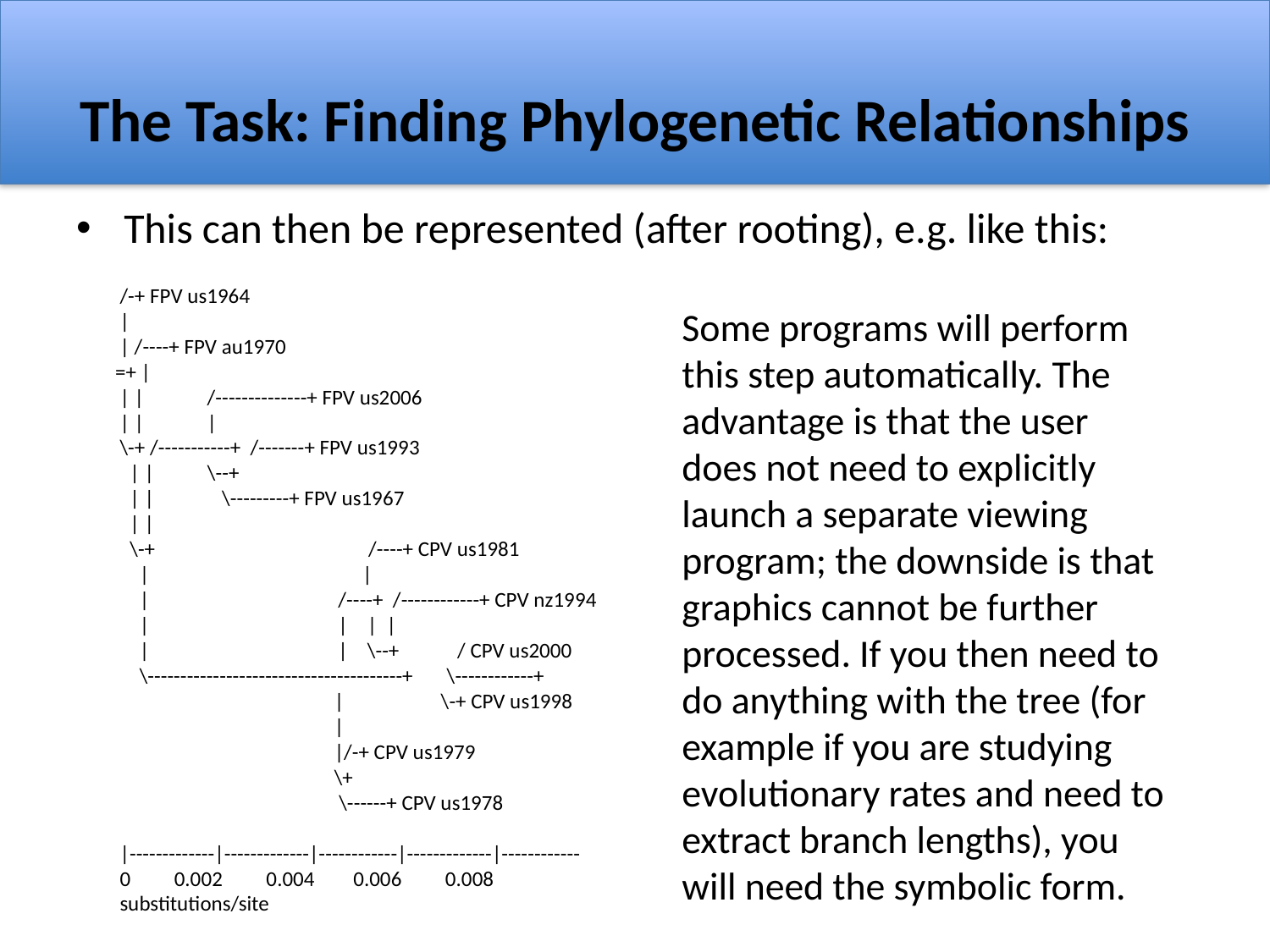

# The Task: Finding Phylogenetic Relationships
This can then be represented (after rooting), e.g. like this:
 /-+ FPV us1964
 |
 | /----+ FPV au1970
=+ |
 | |             /--------------+ FPV us2006
 | |             |
 \-+ /-----------+  /-------+ FPV us1993
   | |           \--+
   | |              \---------+ FPV us1967
   | |
   \-+                                            /----+ CPV us1981
     |                                            |
     |                                       /----+  /------------+ CPV nz1994
     |                                       |    |  |
     |                                       |    \--+            / CPV us2000
     \---------------------------------------+       \------------+
                                             |                    \-+ CPV us1998
                                             |
                                             |/-+ CPV us1979
                                             \+
                                              \------+ CPV us1978

 |-------------|-------------|------------|-------------|------------
 0         0.002         0.004        0.006         0.008
 substitutions/site
Some programs will perform this step automatically. The advantage is that the user does not need to explicitly launch a separate viewing program; the downside is that graphics cannot be further processed. If you then need to do anything with the tree (for example if you are studying evolutionary rates and need to extract branch lengths), you will need the symbolic form.